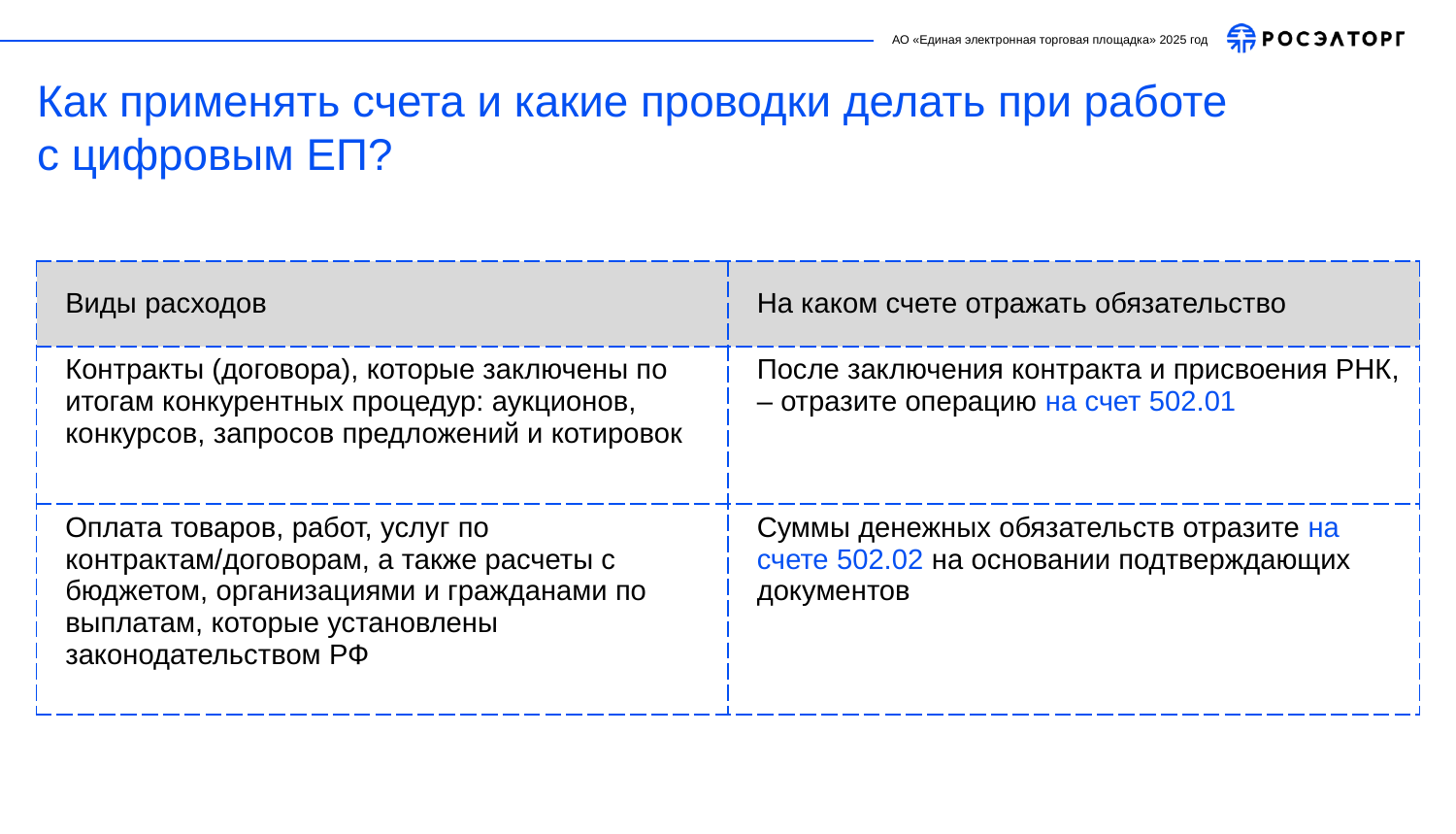

Как применять счета и какие проводки делать при работе
с цифровым ЕП?
| Виды расходов | На каком счете отражать обязательство |
| --- | --- |
| Контракты (договора), которые заключены по итогам конкурентных процедур: аукционов, конкурсов, запросов предложений и котировок | После заключения контракта и присвоения РНК, – отразите операцию на счет 502.01 |
| Оплата товаров, работ, услуг по контрактам/договорам, а также расчеты с бюджетом, организациями и гражданами по выплатам, которые установлены законодательством РФ | Суммы денежных обязательств отразите на счете 502.02 на основании подтверждающих документов |